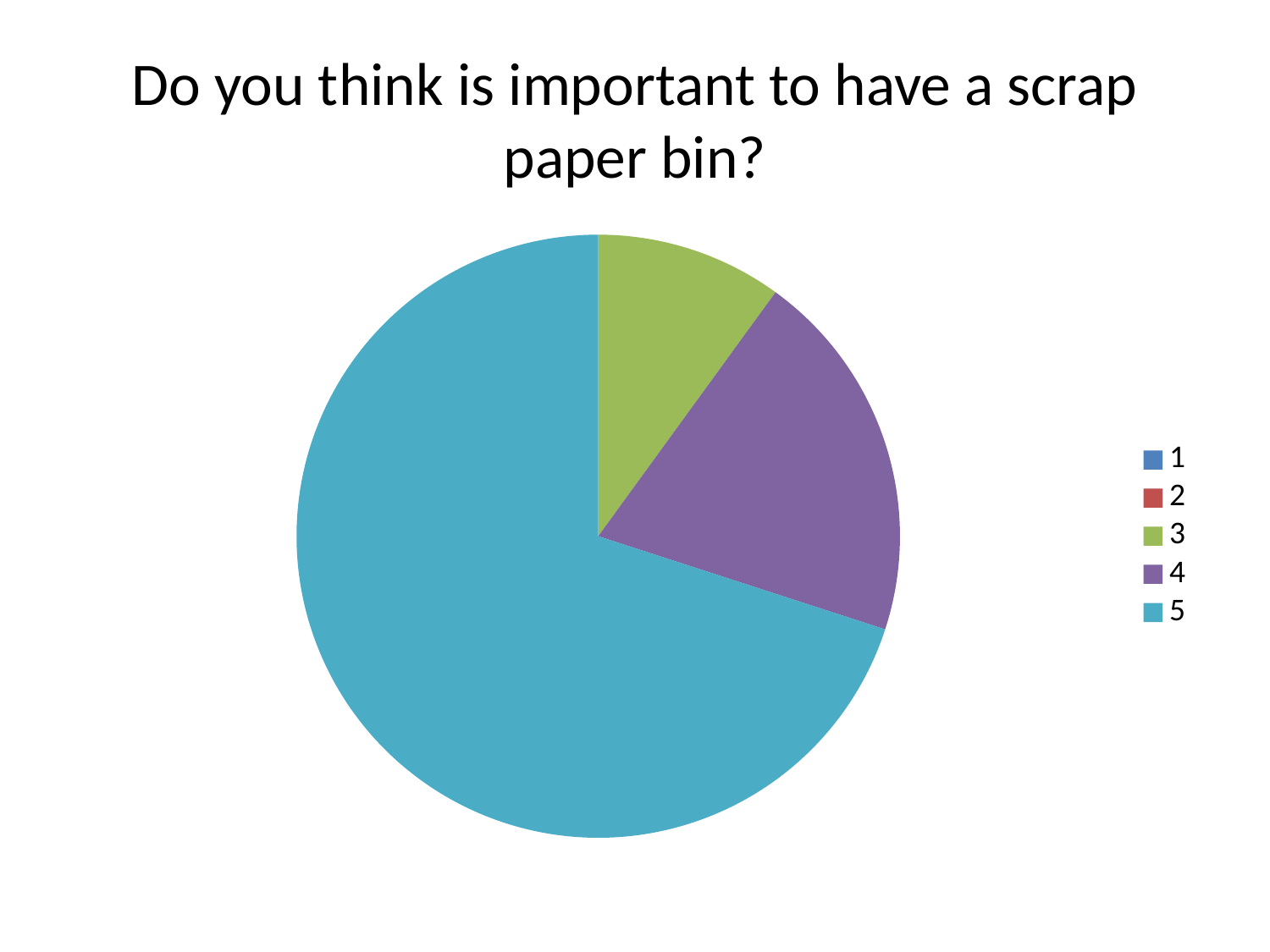

# Do you think is important to have a scrap paper bin?

### Chart

| Category | Ventas |
|---|---|
| 1 | None |
| 2 | None |
| 3 | 5.0 |
| 4 | 10.0 |
| 5 | 35.0 |